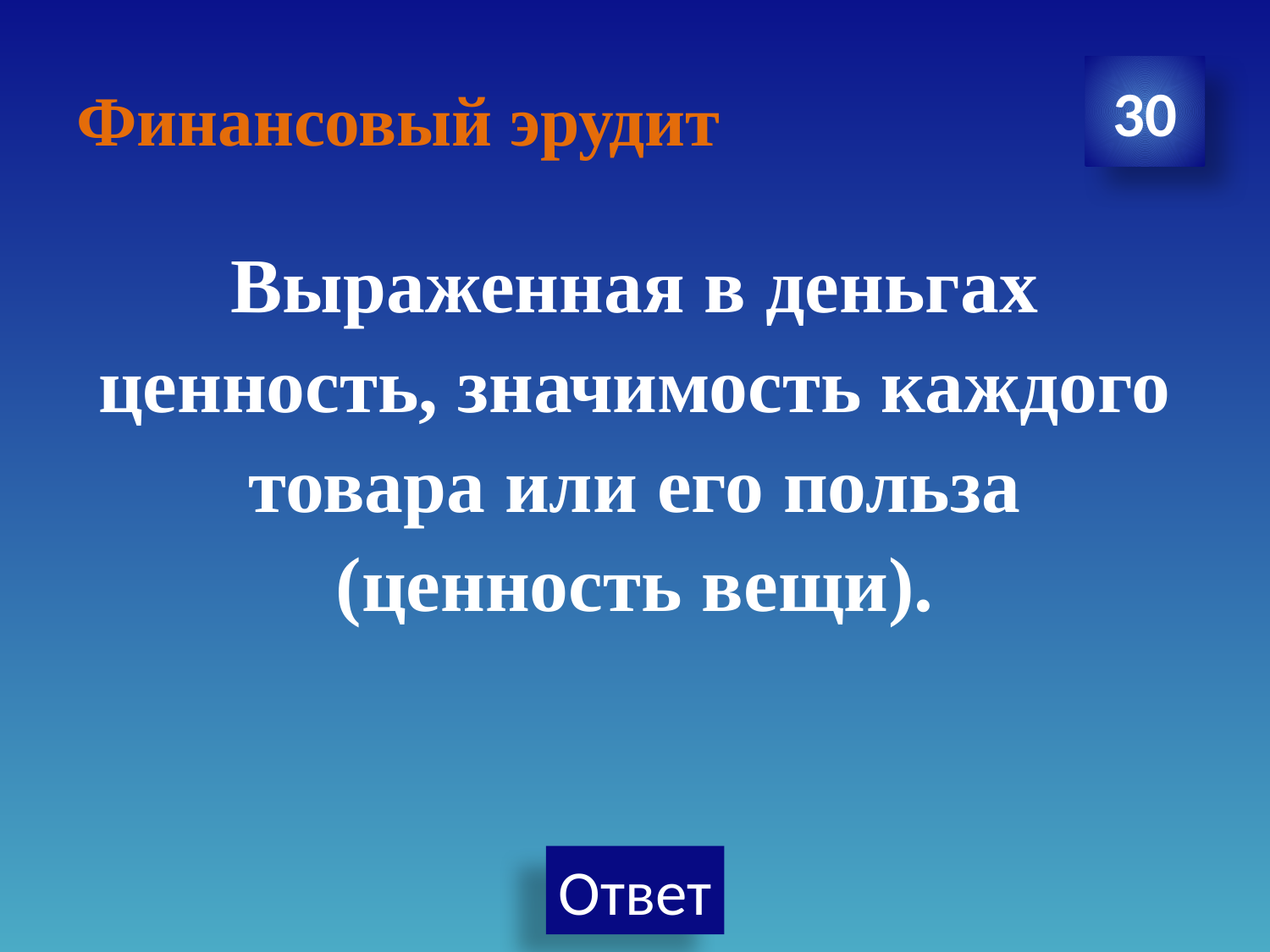

# Финансовый эрудит
30
Выраженная в деньгах ценность, значимость каждого товара или его польза (ценность вещи).